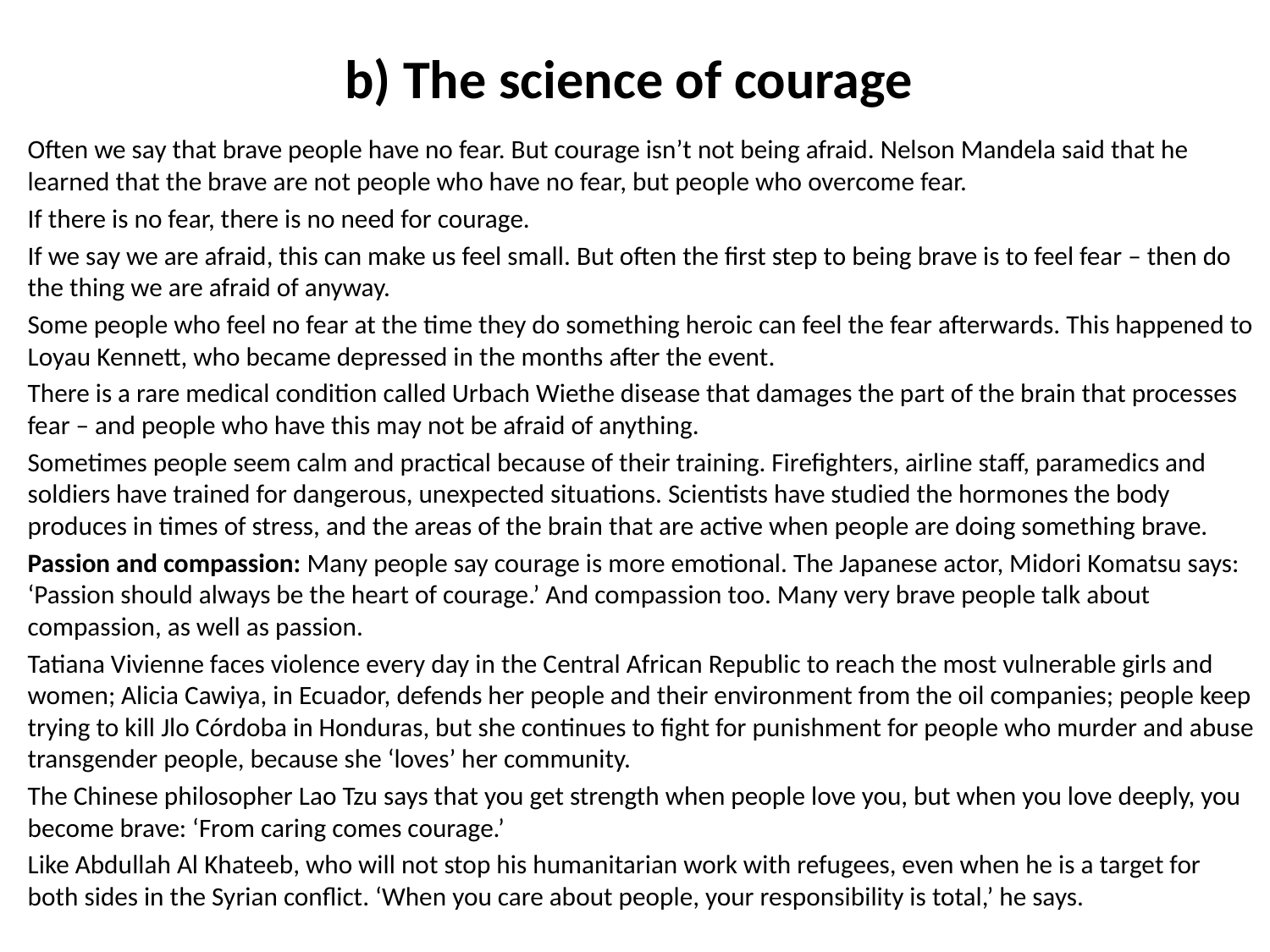

# b) The science of courage
Often we say that brave people have no fear. But courage isn’t not being afraid. Nelson Mandela said that he learned that the brave are not people who have no fear, but people who overcome fear.
If there is no fear, there is no need for courage.
If we say we are afraid, this can make us feel small. But often the first step to being brave is to feel fear – then do the thing we are afraid of anyway.
Some people who feel no fear at the time they do something heroic can feel the fear afterwards. This happened to Loyau Kennett, who became depressed in the months after the event.
There is a rare medical condition called Urbach Wiethe disease that damages the part of the brain that processes fear – and people who have this may not be afraid of anything.
Sometimes people seem calm and practical because of their training. Firefighters, airline staff, paramedics and soldiers have trained for dangerous, unexpected situations. Scientists have studied the hormones the body produces in times of stress, and the areas of the brain that are active when people are doing something brave.
Passion and compassion: Many people say courage is more emotional. The Japanese actor, Midori Komatsu says: ‘Passion should always be the heart of courage.’ And compassion too. Many very brave people talk about compassion, as well as passion.
Tatiana Vivienne faces violence every day in the Central African Republic to reach the most vulnerable girls and women; Alicia Cawiya, in Ecuador, defends her people and their environment from the oil companies; people keep trying to kill Jlo Córdoba in Honduras, but she continues to fight for punishment for people who murder and abuse transgender people, because she ‘loves’ her community.
The Chinese philosopher Lao Tzu says that you get strength when people love you, but when you love deeply, you become brave: ‘From caring comes courage.’
Like Abdullah Al Khateeb, who will not stop his humanitarian work with refugees, even when he is a target for both sides in the Syrian conflict. ‘When you care about people, your responsibility is total,’ he says.